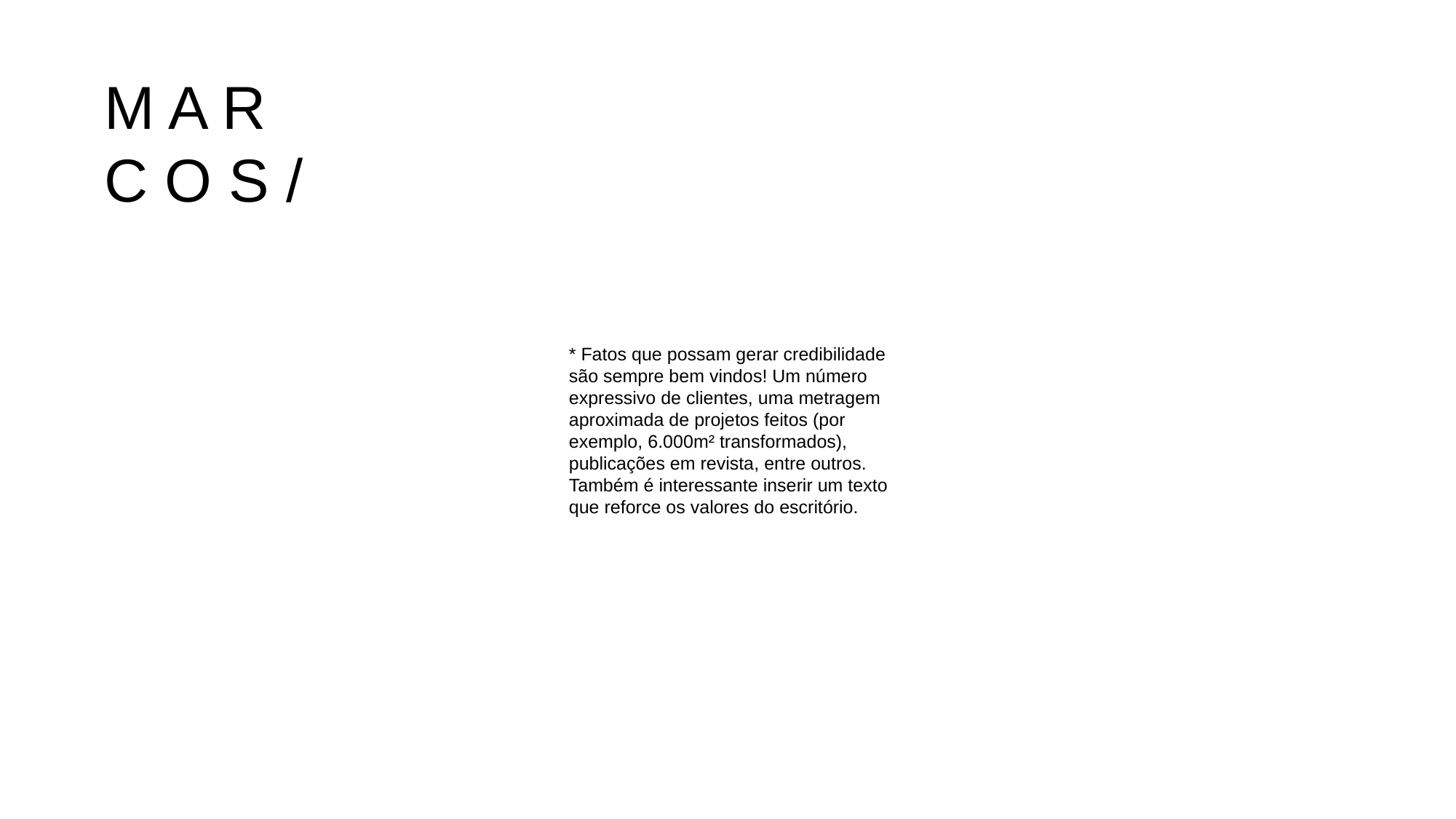

M A R C O S /
* Fatos que possam gerar credibilidade são sempre bem vindos! Um número expressivo de clientes, uma metragem aproximada de projetos feitos (por exemplo, 6.000m² transformados), publicações em revista, entre outros.
Também é interessante inserir um texto que reforce os valores do escritório.